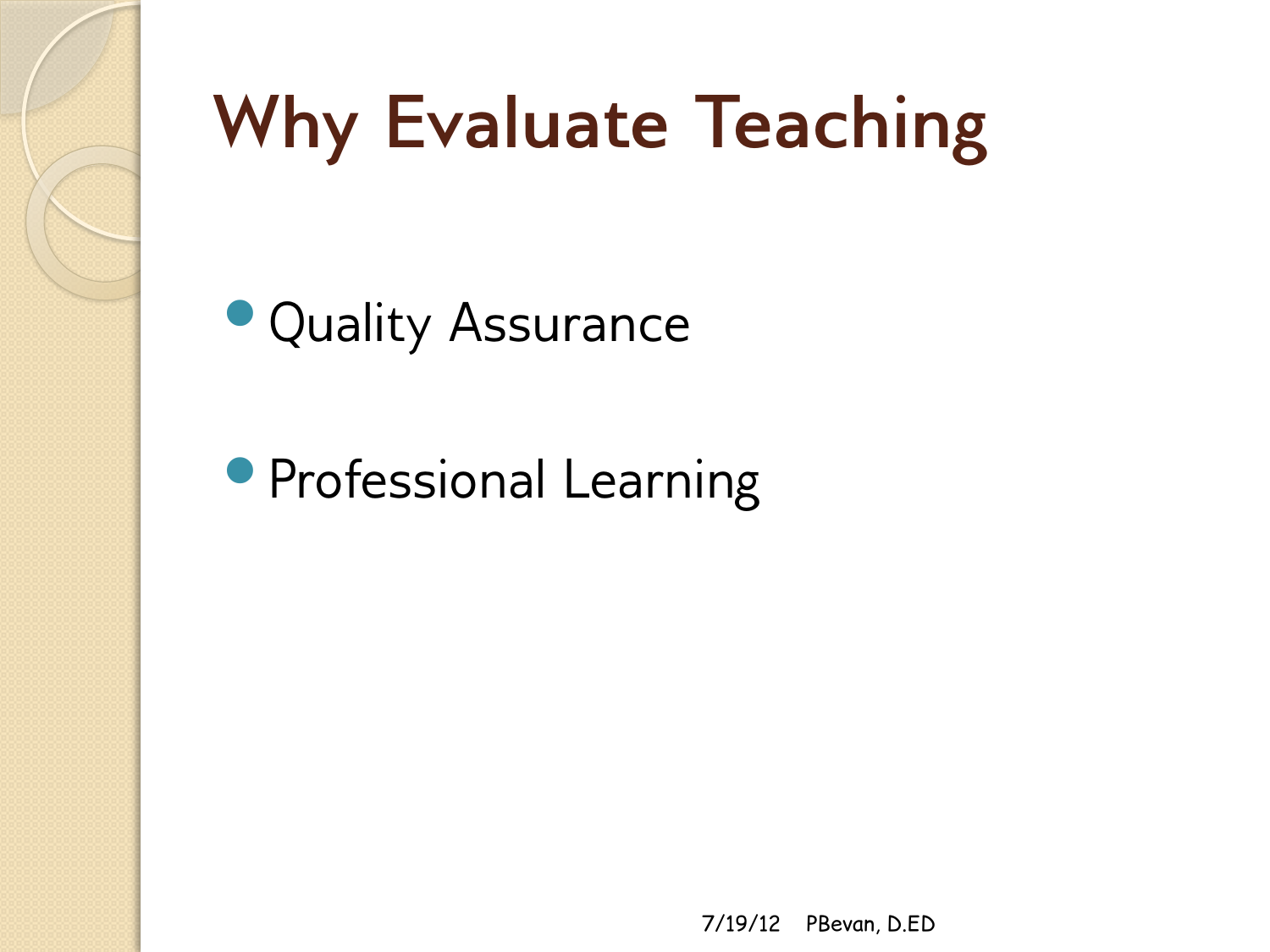

# Why Evaluate Teaching

Quality Assurance

Professional Learning
7/19/12
PBevan, D.ED